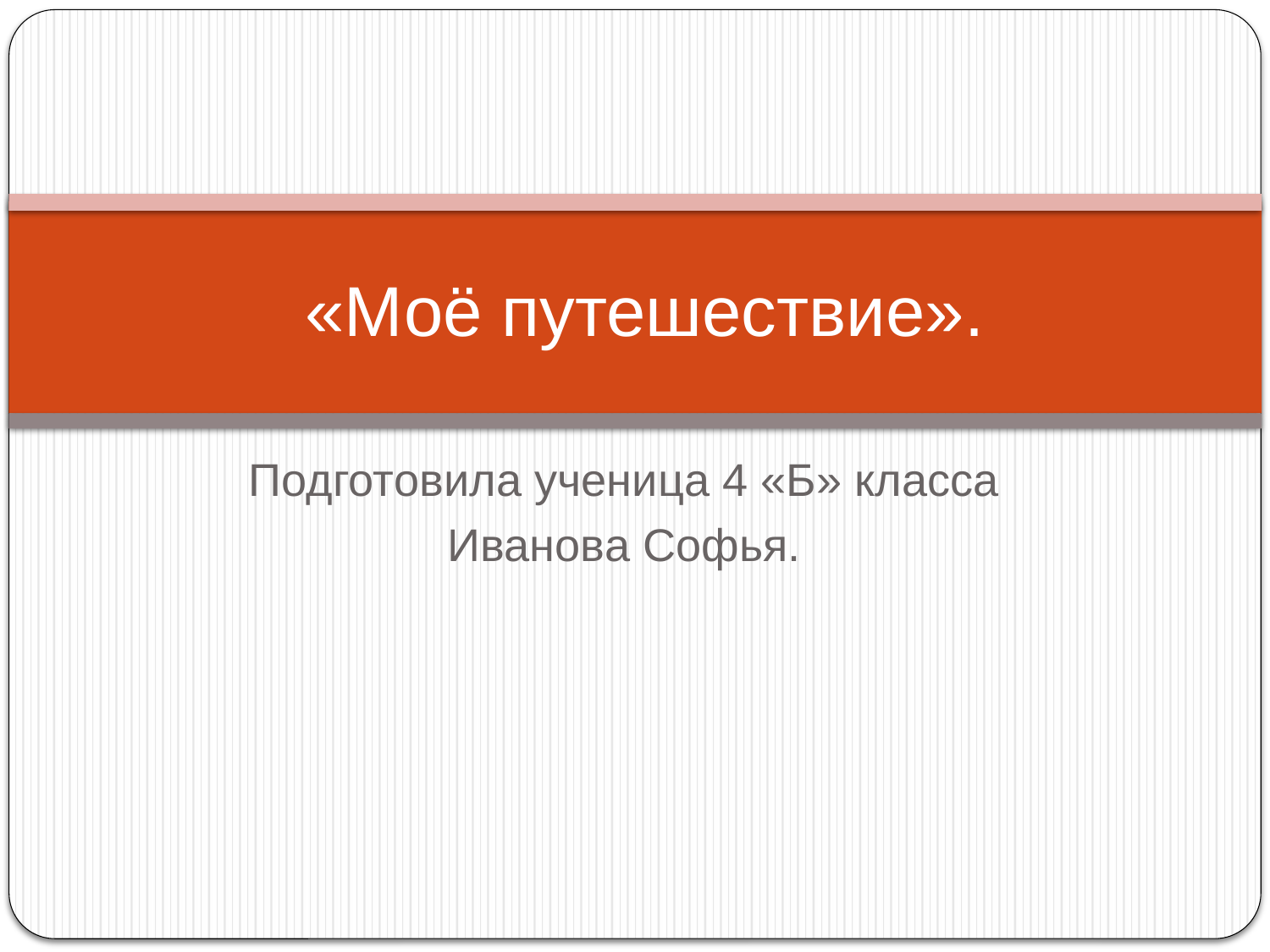

# «Моё путешествие».
Подготовила ученица 4 «Б» класса
Иванова Софья.